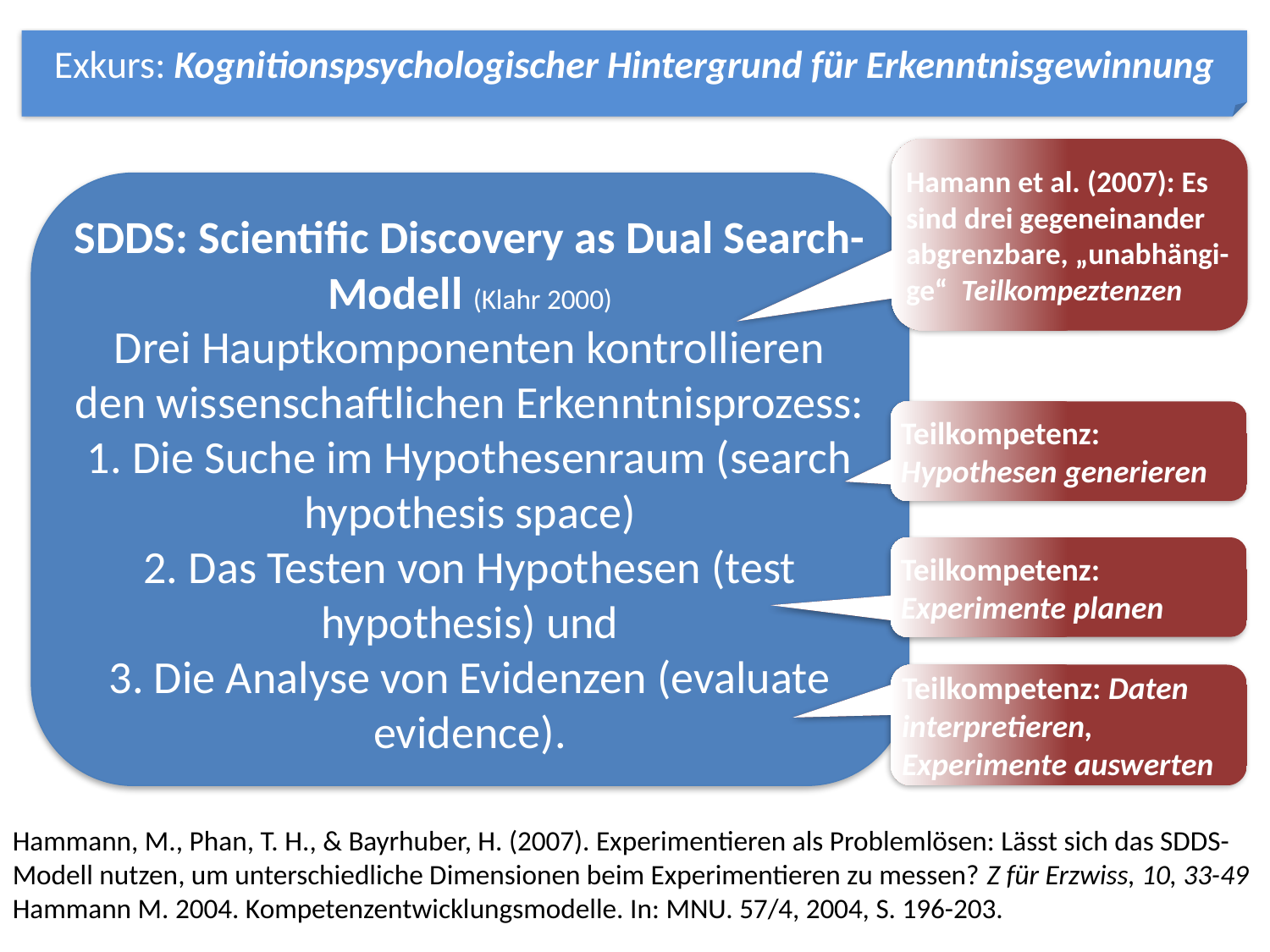

Exkurs: Kognitionspsychologischer Hintergrund für Erkenntnisgewinnung
Hamann et al. (2007): Es sind drei gegeneinander abgrenzbare, „unabhängi-ge“  Teilkompeztenzen
SDDS: Scientific Discovery as Dual Search-Modell (Klahr 2000)
Drei Hauptkomponenten kontrollieren den wissenschaftlichen Erkenntnisprozess:
1. Die Suche im Hypothesenraum (search hypothesis space)
2. Das Testen von Hypothesen (test hypothesis) und
3. Die Analyse von Evidenzen (evaluate evidence).

Teilkompetenz: Hypothesen generieren
Teilkompetenz: Experimente planen
Teilkompetenz: Daten interpretieren, Experimente auswerten
Hammann, M., Phan, T. H., & Bayrhuber, H. (2007). Experimentieren als Problemlösen: Lässt sich das SDDS-Modell nutzen, um unterschiedliche Dimensionen beim Experimentieren zu messen? Z für Erzwiss, 10, 33-49
Hammann M. 2004. Kompetenzentwicklungsmodelle. In: MNU. 57/4, 2004, S. 196-203.